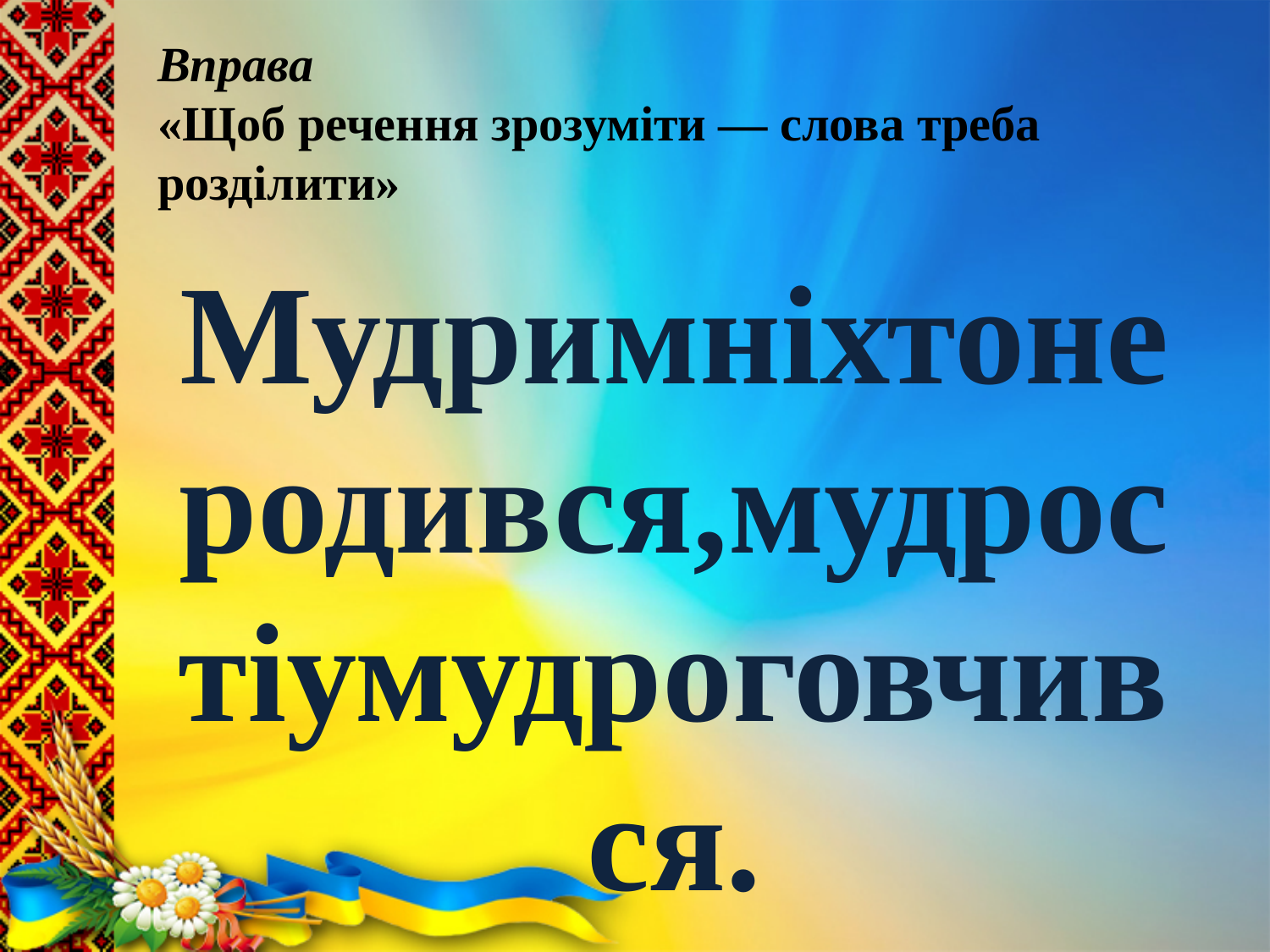

Вправа
«Щоб речення зрозуміти — слова треба розділити»
Мудримніхтонеродився,мудростіумудроговчився.